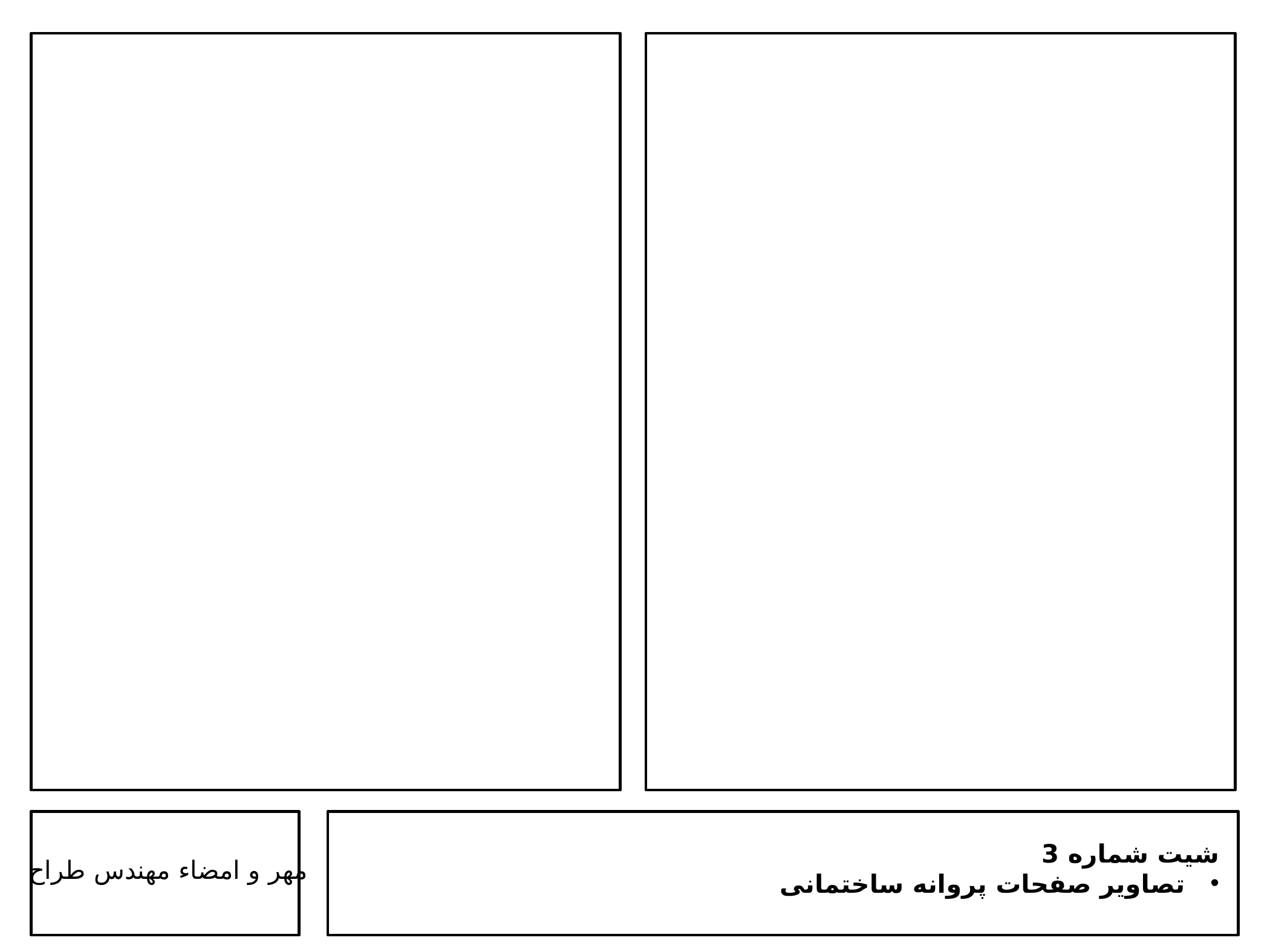

شیت شماره 3
تصاویر صفحات پروانه ساختمانی
مهر و امضاء مهندس طراح